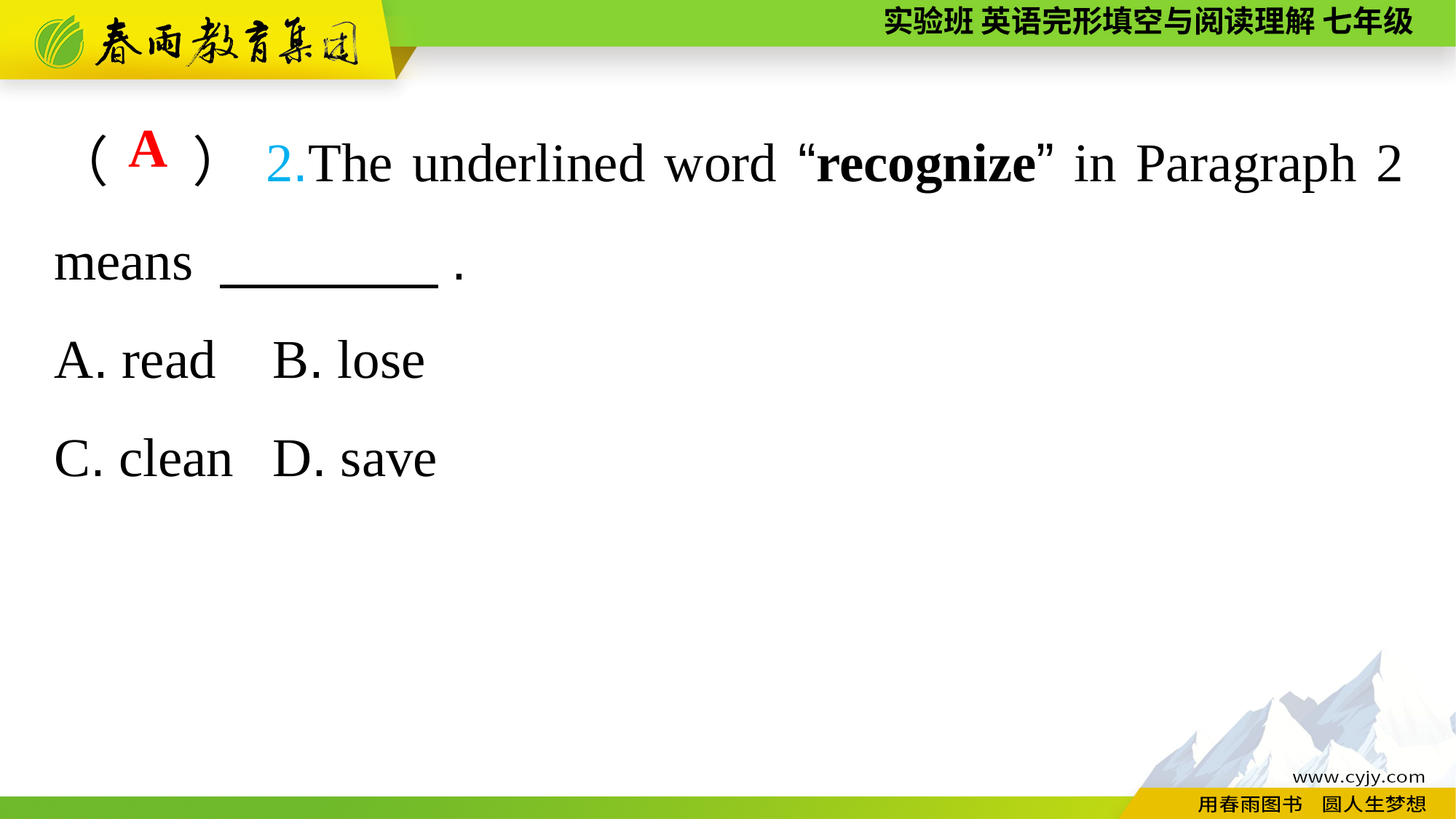

（　 ）2.The underlined word “recognize” in Paragraph 2 means 　　　　.
A. read	B. lose
C. clean	D. save
A